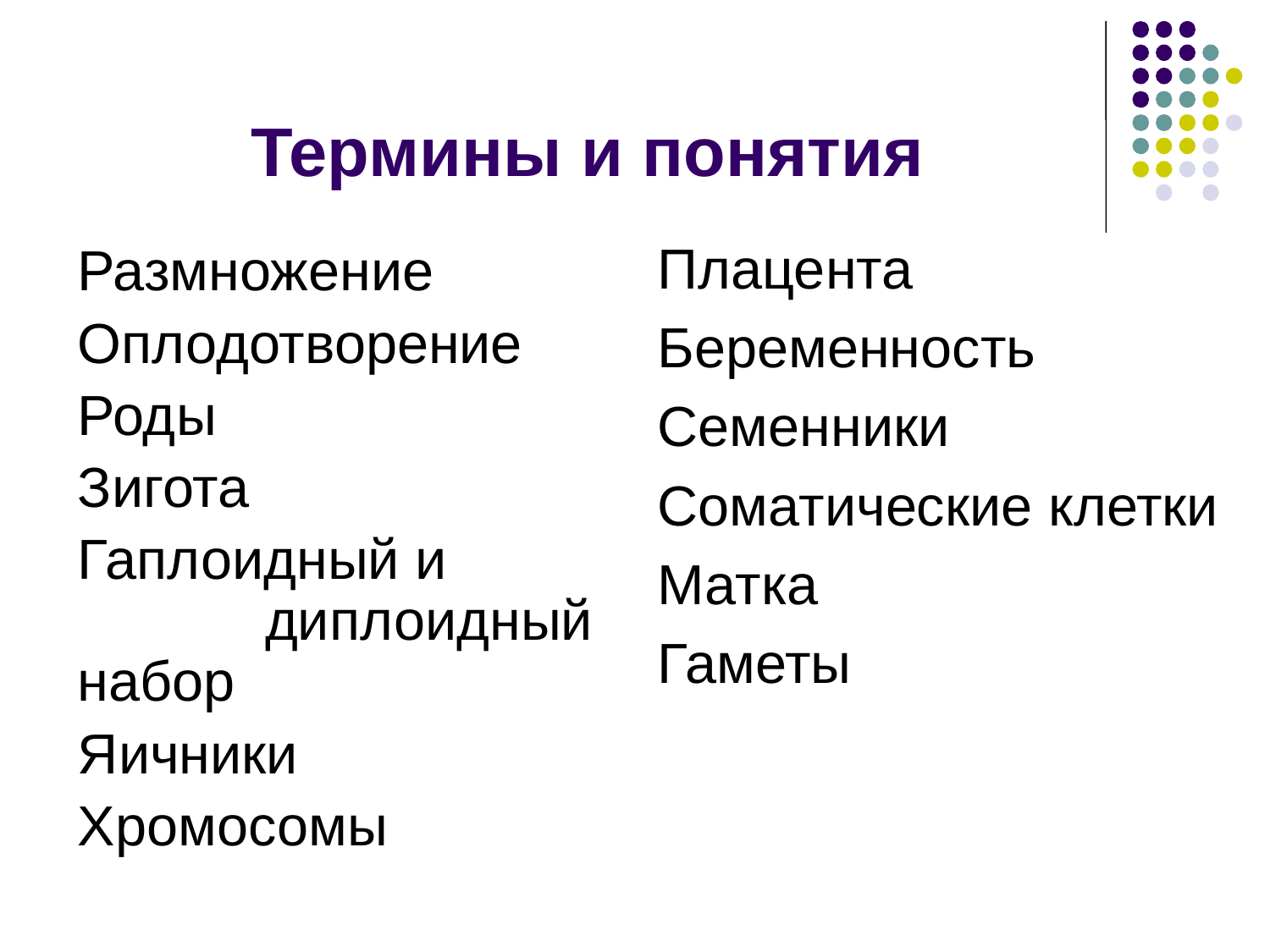

# Термины и понятия
Плацента
Беременность
Семенники
Соматические клетки
Матка
Гаметы
Размножение
Оплодотворение
Роды
Зигота
Гаплоидный и                       диплоидный набор
Яичники
Хромосомы